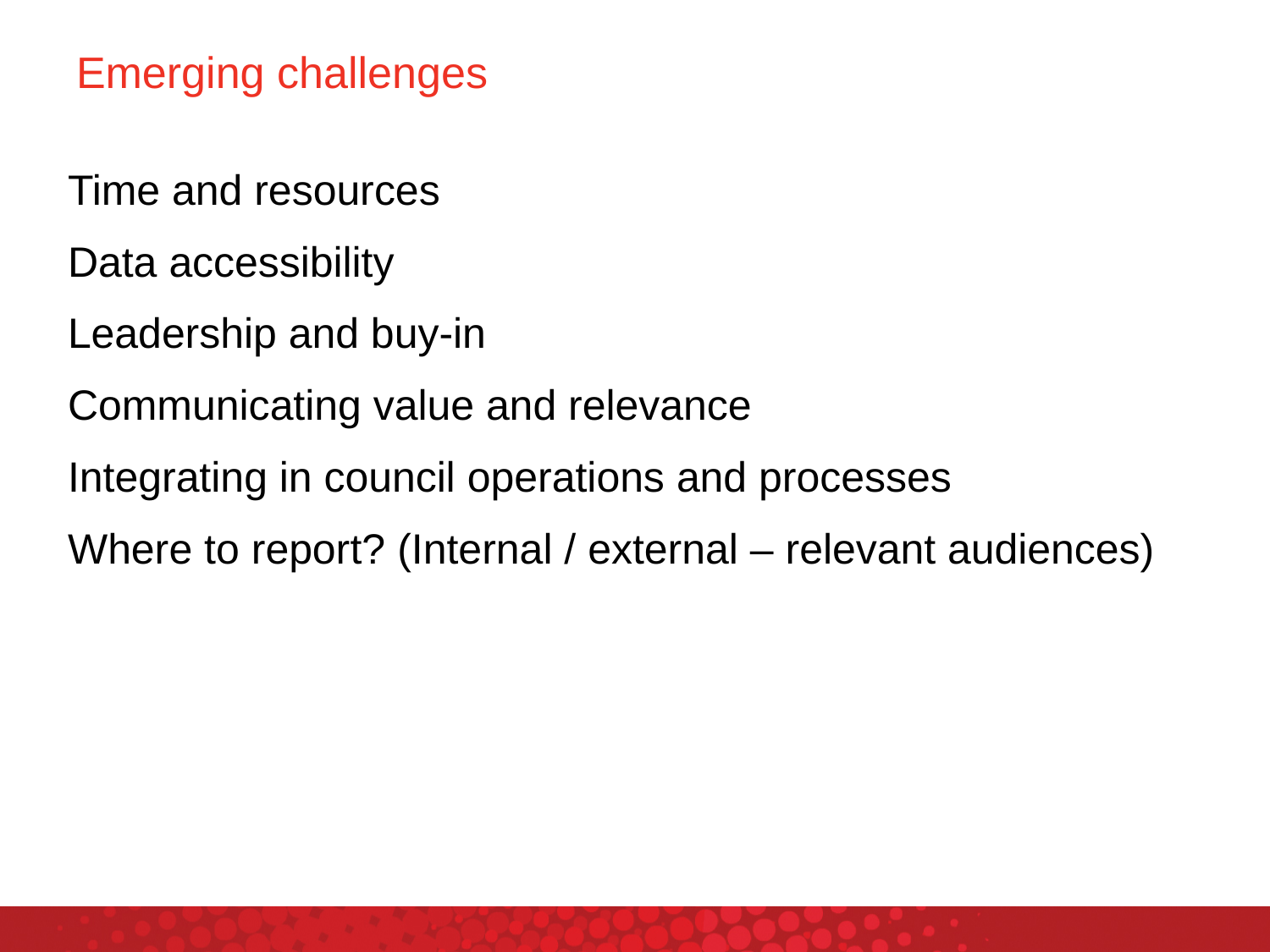

# Emerging challenges
Time and resources
Data accessibility
Leadership and buy-in
Communicating value and relevance
Integrating in council operations and processes
Where to report? (Internal / external – relevant audiences)